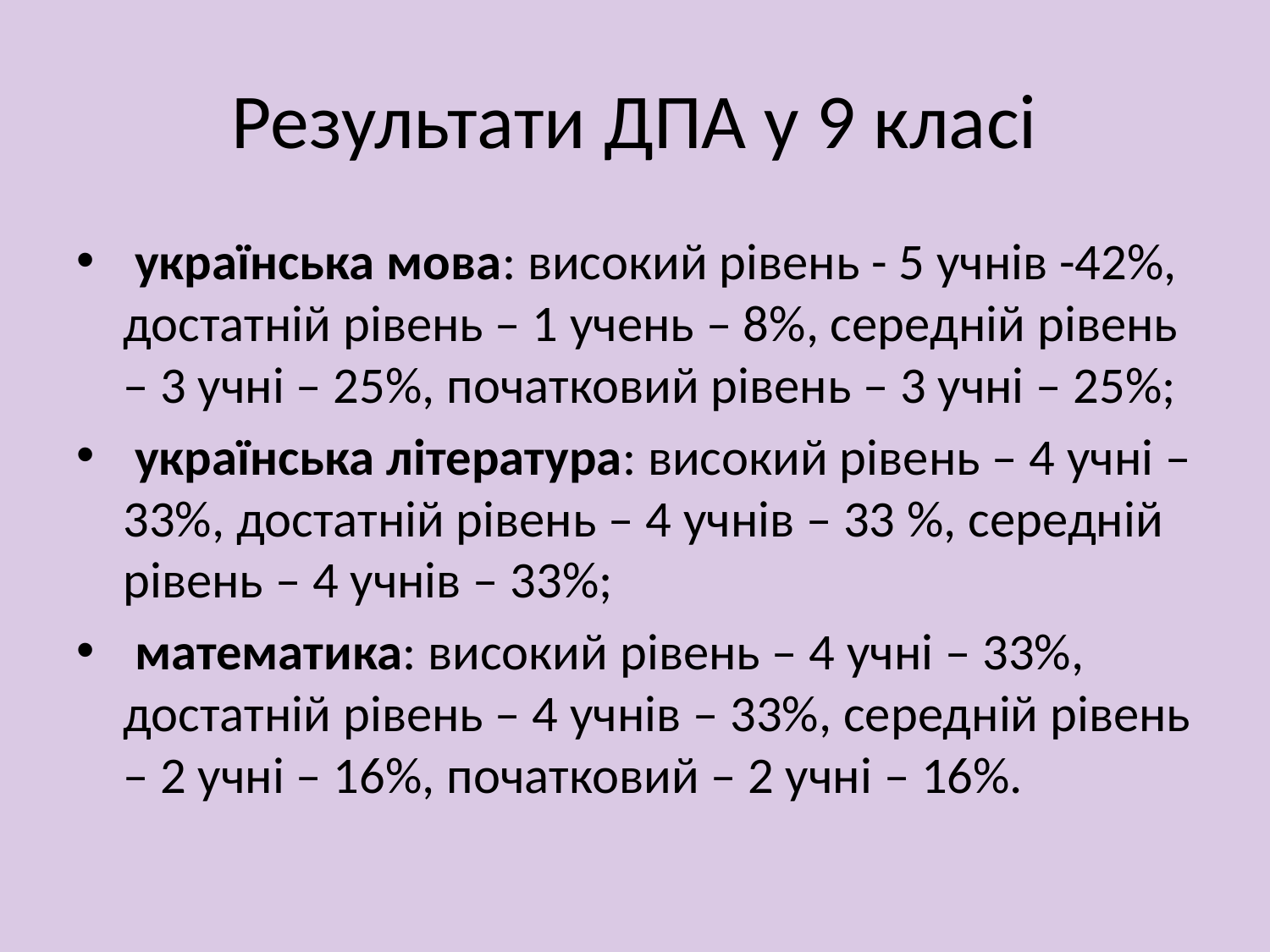

# Результати ДПА у 9 класі
 українська мова: високий рівень - 5 учнів -42%, достатній рівень – 1 учень – 8%, середній рівень – 3 учні – 25%, початковий рівень – 3 учні – 25%;
 українська література: високий рівень – 4 учні – 33%, достатній рівень – 4 учнів – 33 %, середній рівень – 4 учнів – 33%;
 математика: високий рівень – 4 учні – 33%,  достатній рівень – 4 учнів – 33%, середній рівень – 2 учні – 16%, початковий – 2 учні – 16%.